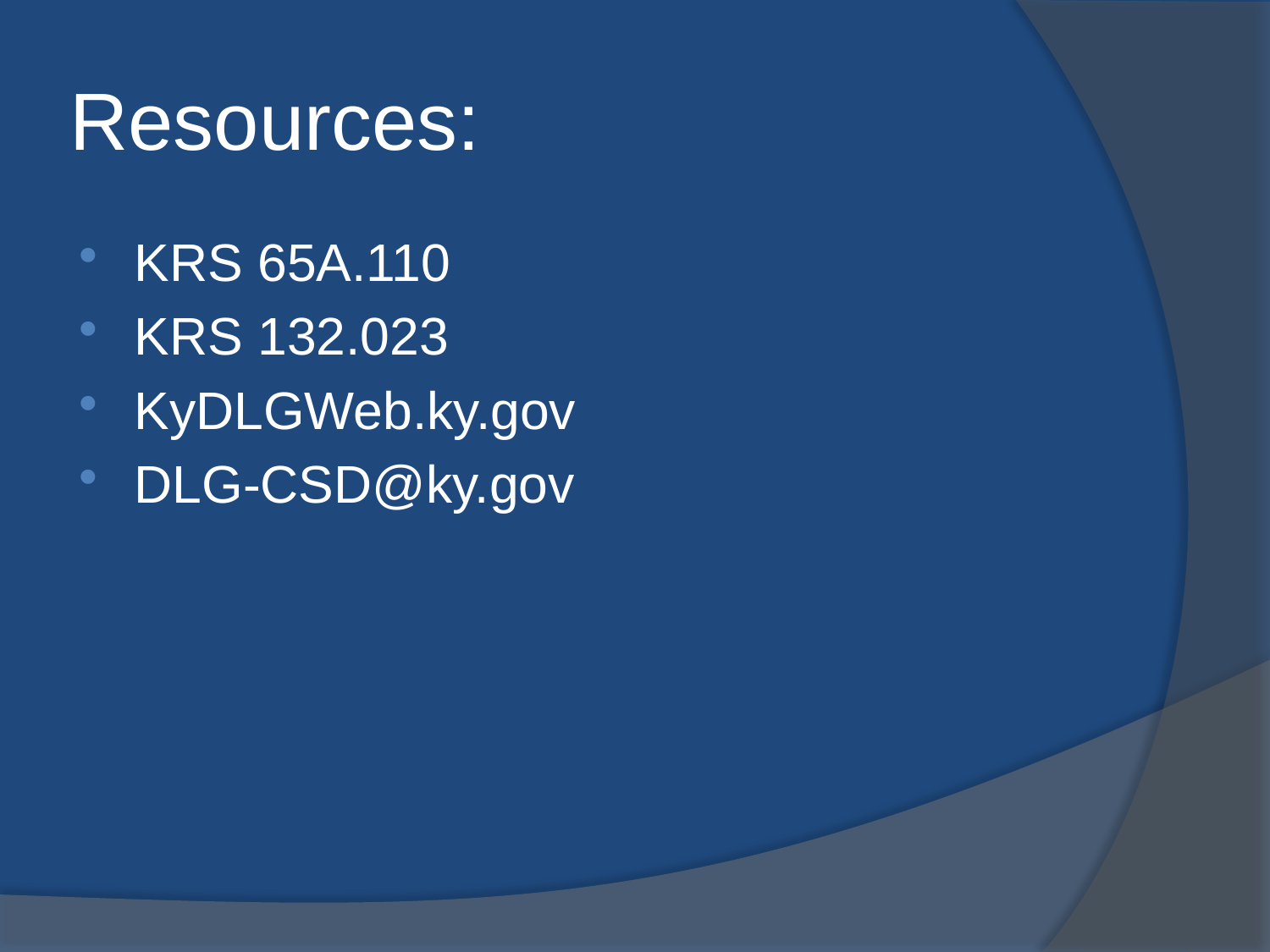

# Resources:
KRS 65A.110
KRS 132.023
KyDLGWeb.ky.gov
DLG-CSD@ky.gov